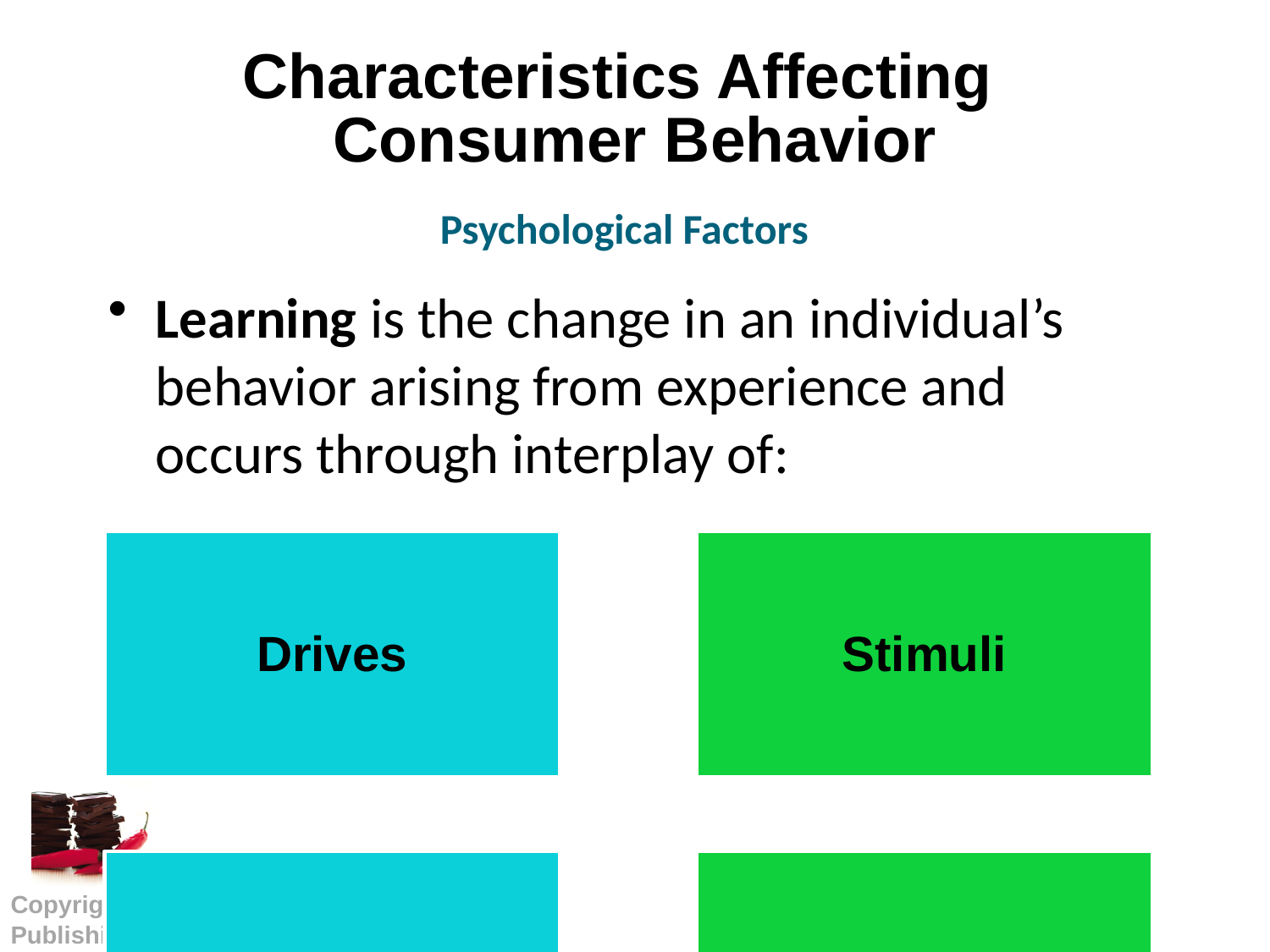

# Characteristics Affecting   Consumer Behavior
Psychological Factors

Learning is the change in an individual’s behavior arising from experience and occurs through interplay of:

Drives
Stimuli